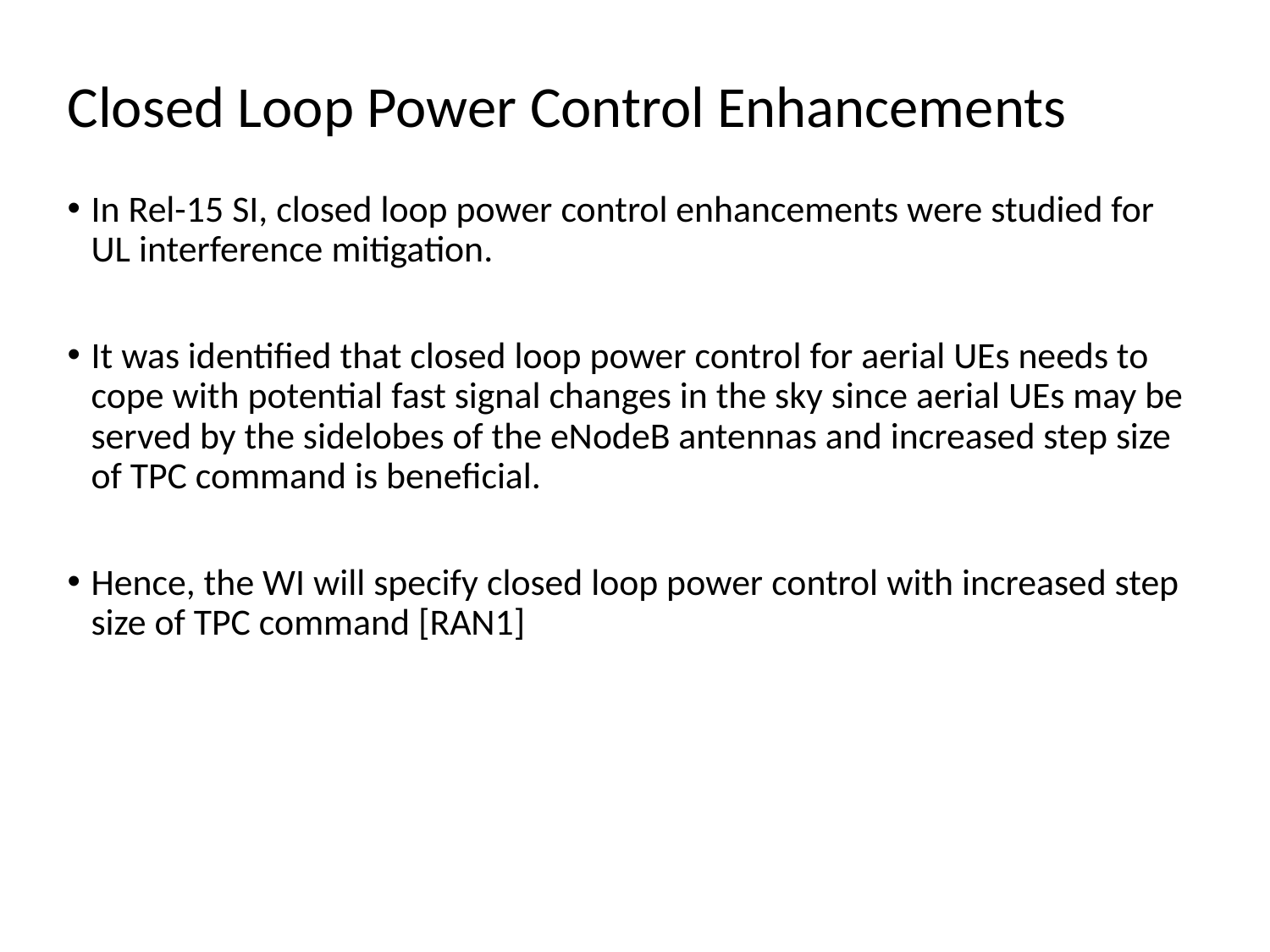

# Closed Loop Power Control Enhancements
In Rel-15 SI, closed loop power control enhancements were studied for UL interference mitigation.

It was identified that closed loop power control for aerial UEs needs to cope with potential fast signal changes in the sky since aerial UEs may be served by the sidelobes of the eNodeB antennas and increased step size of TPC command is beneficial.

Hence, the WI will specify closed loop power control with increased step size of TPC command [RAN1]